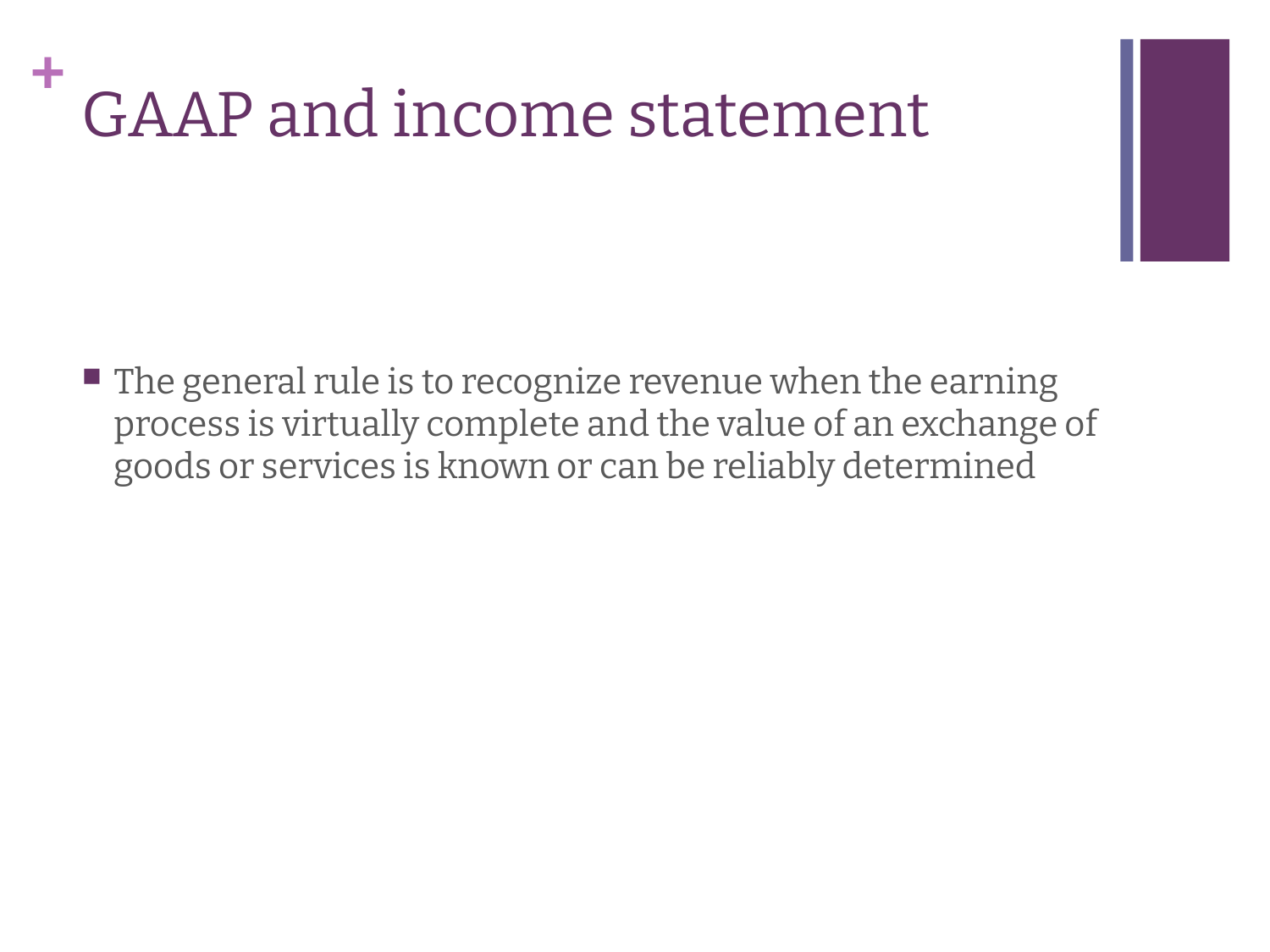

# GAAP and income statement

The general rule is to recognize revenue when the earning process is virtually complete and the value of an exchange of goods or services is known or can be reliably determined